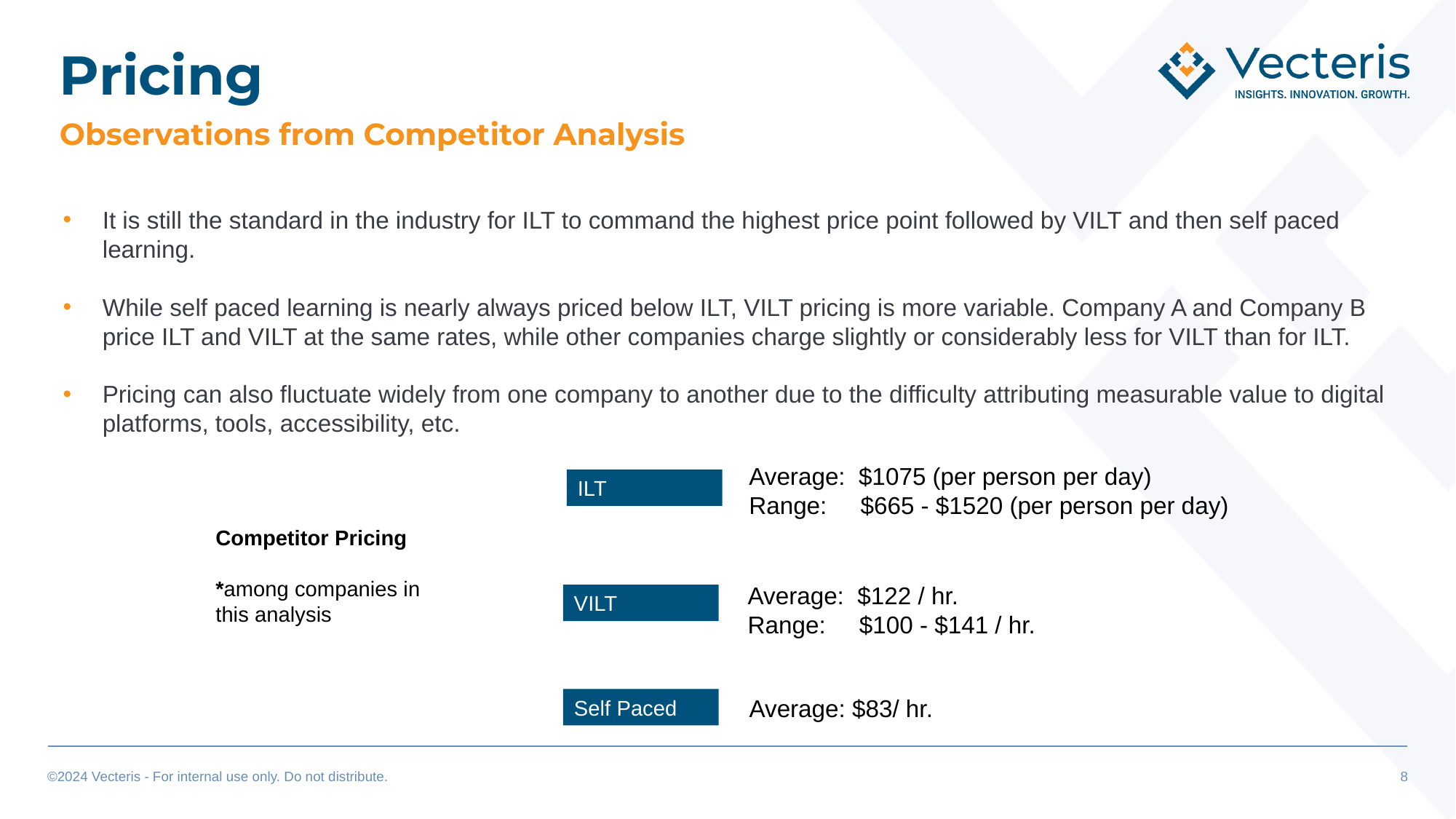

# Pricing
Observations from Competitor Analysis

It is still the standard in the industry for ILT to command the highest price point followed by VILT and then self paced learning.

While self paced learning is nearly always priced below ILT, VILT pricing is more variable. Company A and Company B price ILT and VILT at the same rates, while other companies charge slightly or considerably less for VILT than for ILT.

Pricing can also fluctuate widely from one company to another due to the difficulty attributing measurable value to digital platforms, tools, accessibility, etc.

Average:  $1075 (per person per day)
Range:     $665 - $1520 (per person per day)
ILT
Average:  $122 / hr.
Range:     $100 - $141 / hr.
VILT
Average: $83/ hr.
Self Paced
Competitor Pricing

*among companies in this analysis